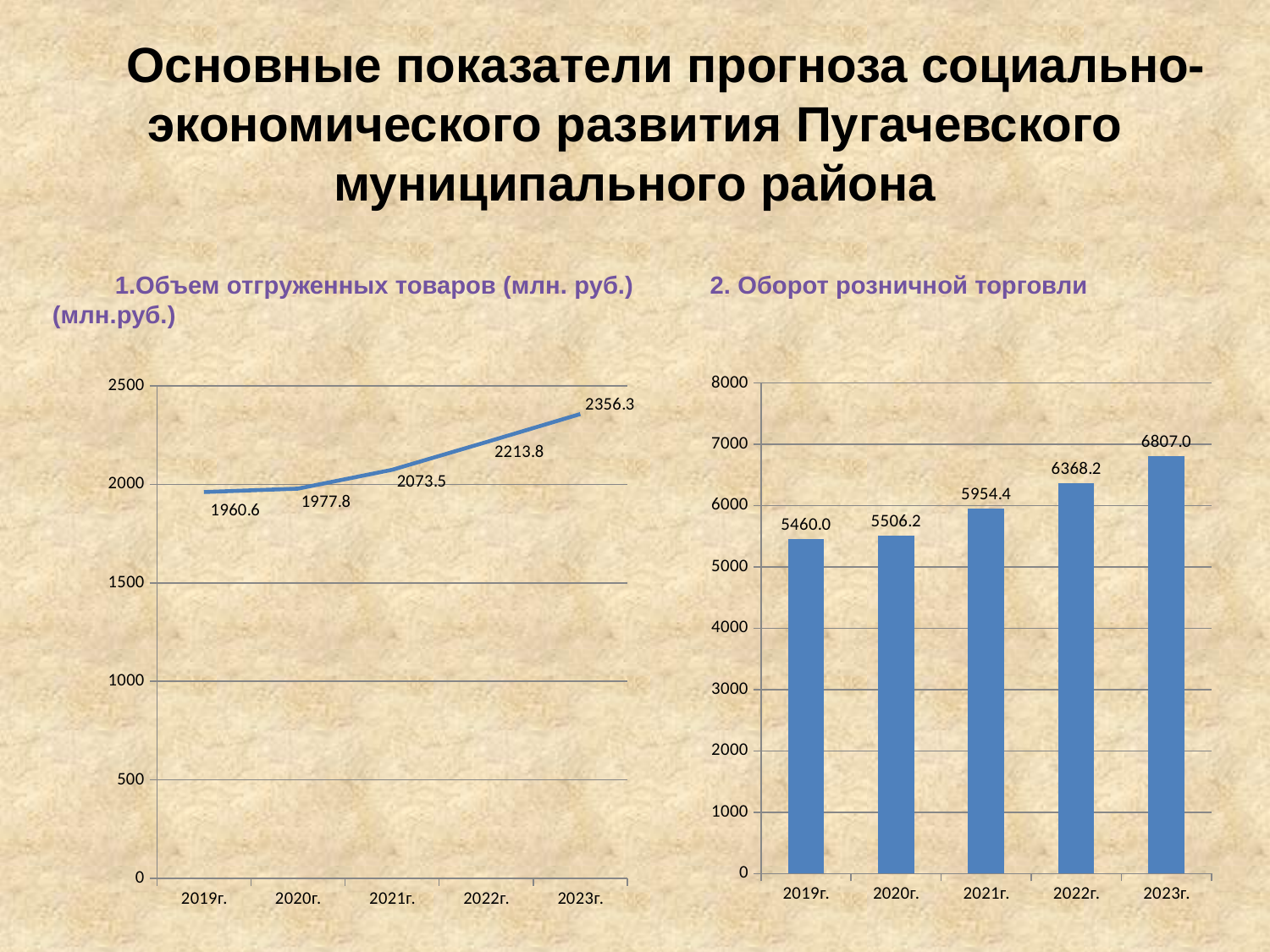

Основные показатели прогноза социально-экономического развития Пугачевского муниципального района

1.Объем отгруженных товаров (млн. руб.)           2. Оборот розничной торговли (млн.руб.)

### Chart

| Category |  |
|---|---|
| 2019г. | 1960.6 |
| 2020г. | 1977.8 |
| 2021г. | 2073.5 |
| 2022г. | 2213.8 |
| 2023г. | 2356.3 |

### Chart

| Category |  |
|---|---|
| 2019г. | 5460.0 |
| 2020г. | 5506.2 |
| 2021г. | 5954.4 |
| 2022г. | 6368.2 |
| 2023г. | 6807.0 |